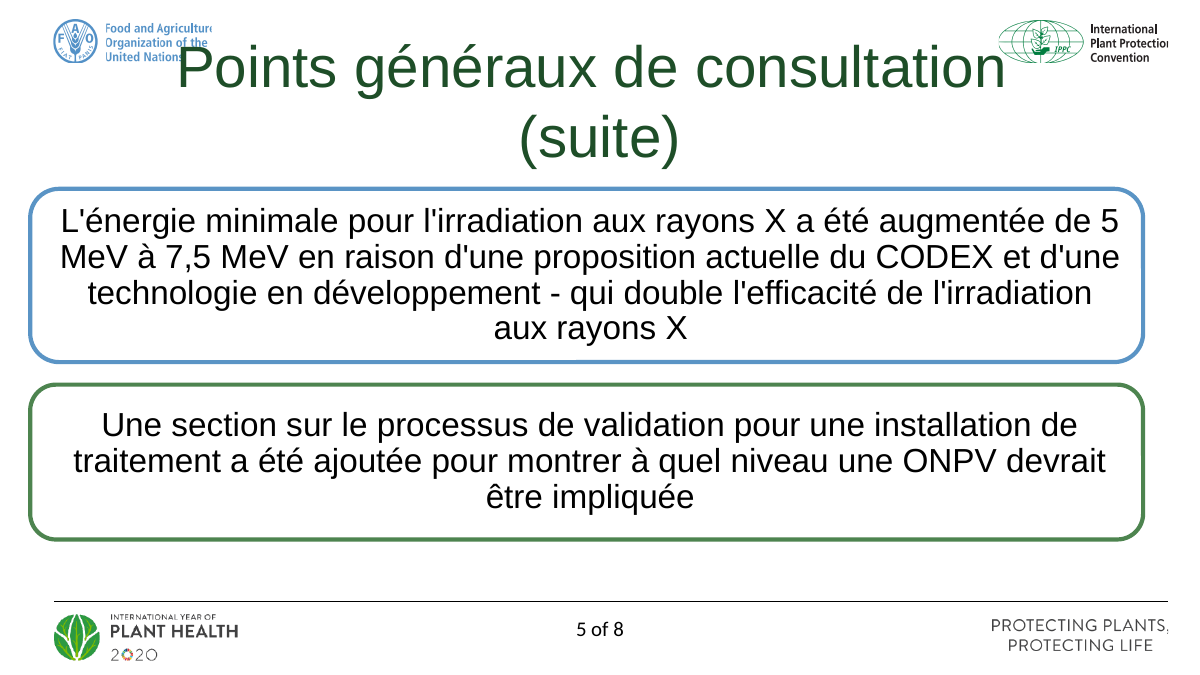

Points généraux de consultation
(suite)
L'énergie minimale pour l'irradiation aux rayons X a été augmentée de 5 MeV à 7,5 MeV en raison d'une proposition actuelle du CODEX et d'une technologie en développement - qui double l'efficacité de l'irradiation aux rayons X
Une section sur le processus de validation pour une installation de traitement a été ajoutée pour montrer à quel niveau une ONPV devrait être impliquée
5 of 8